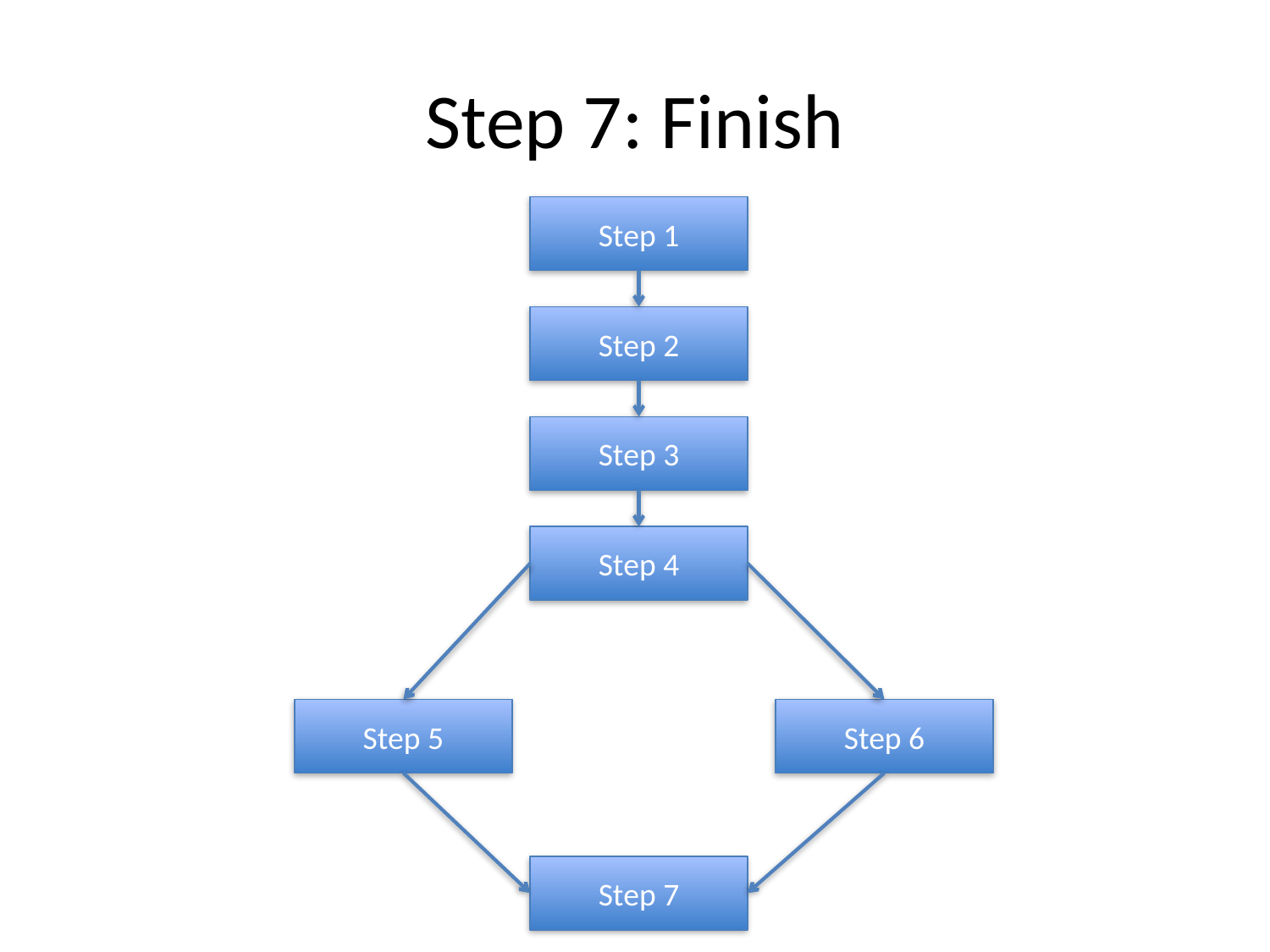

# Step 7: Finish
Step 1
Step 2
Step 3
Step 4
Step 5
Step 6
Step 7